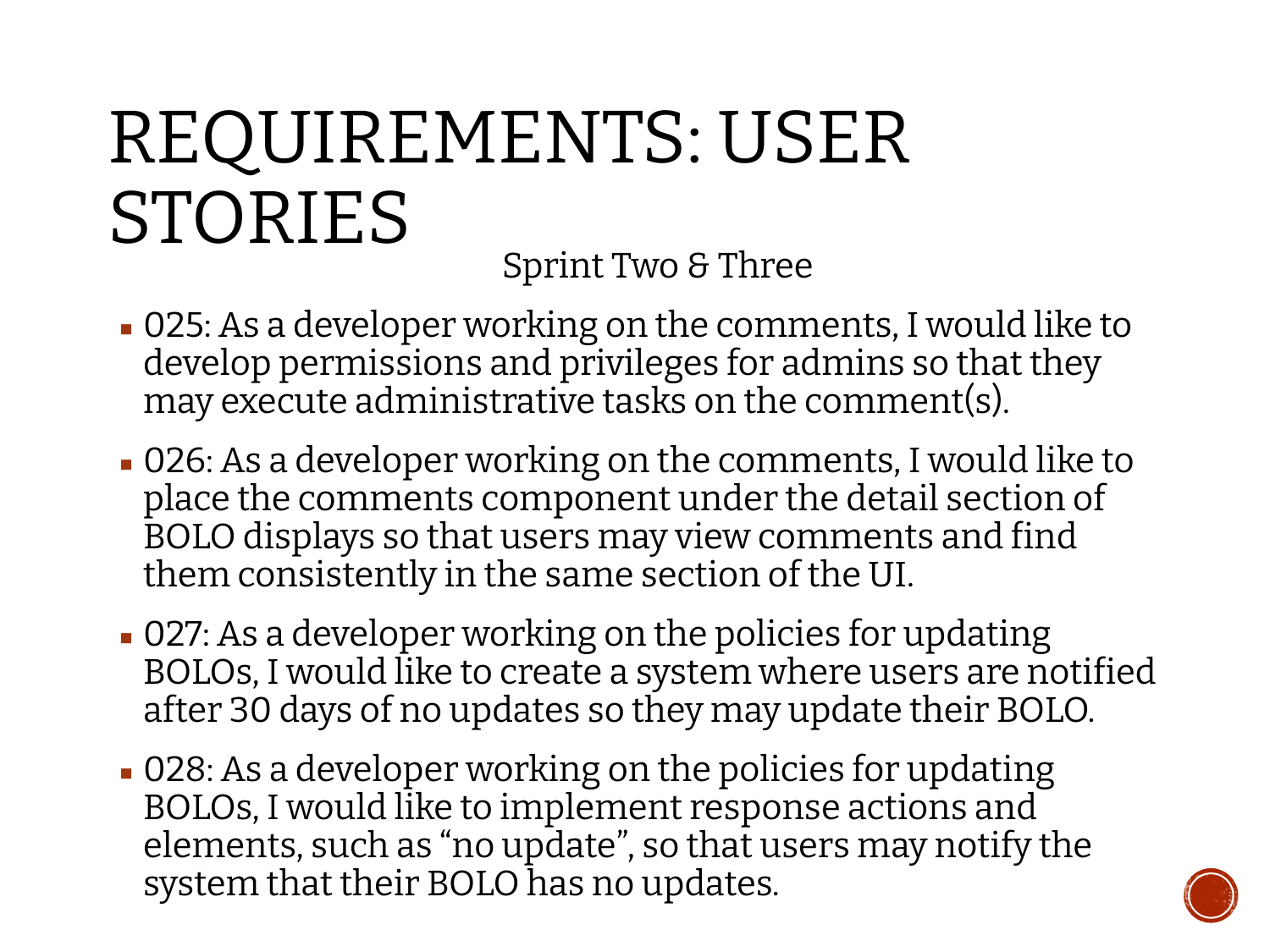

# REQUIREMENTS: USER STORIES
Sprint Two & Three
025: As a developer working on the comments, I would like to develop permissions and privileges for admins so that they may execute administrative tasks on the comment(s).
026: As a developer working on the comments, I would like to place the comments component under the detail section of BOLO displays so that users may view comments and find them consistently in the same section of the UI.
027: As a developer working on the policies for updating BOLOs, I would like to create a system where users are notified after 30 days of no updates so they may update their BOLO.
028: As a developer working on the policies for updating BOLOs, I would like to implement response actions and elements, such as “no update”, so that users may notify the system that their BOLO has no updates.